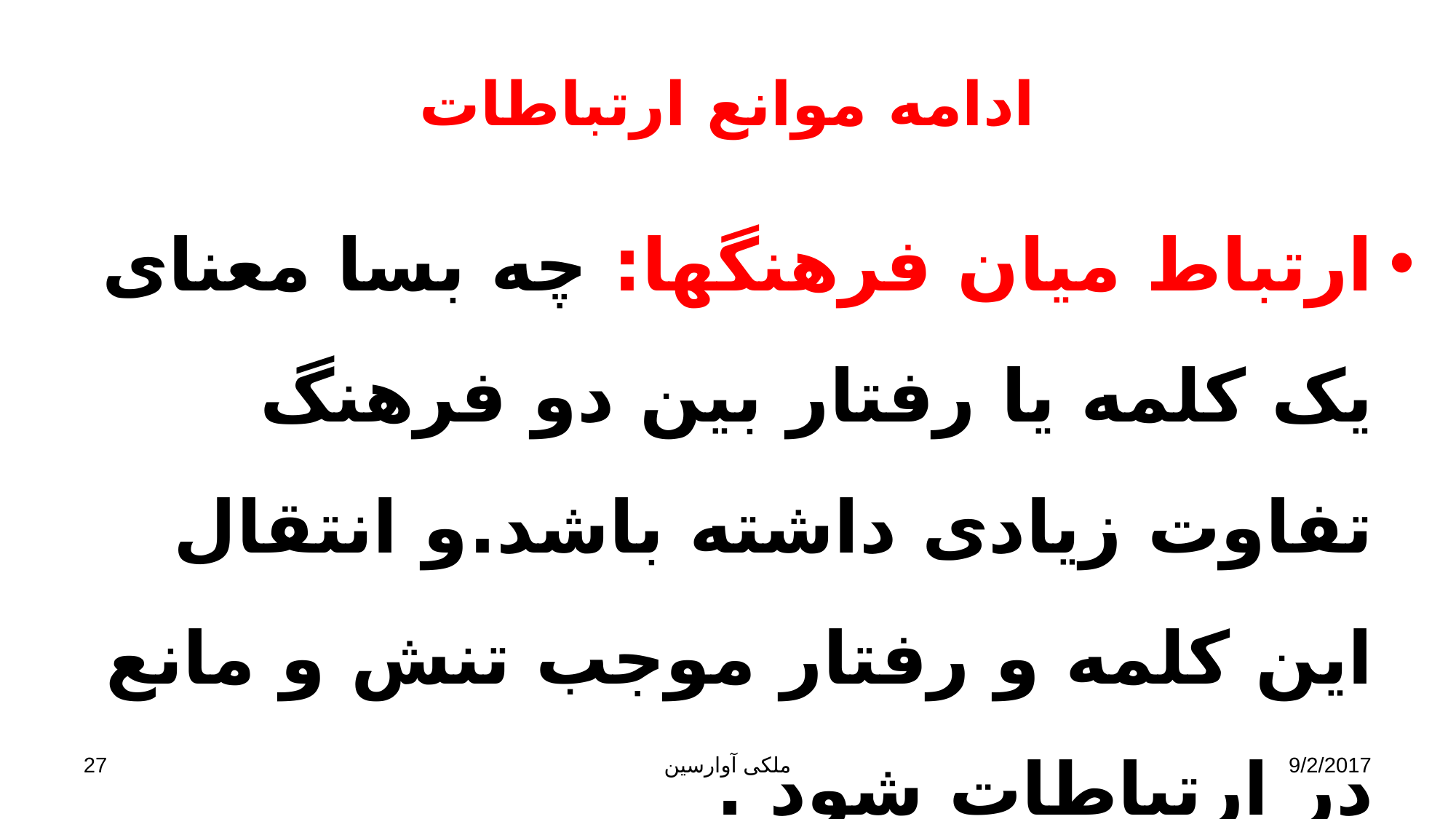

# ادامه موانع ارتباطات
ارتباط ميان فرھنگھا: چه بسا معنای يک کلمه يا رفتار بين دو فرھنگ تفاوت زيادی داشته باشد.و انتقال اين کلمه و رفتار موجب تنش و مانع در ارتباطات شود .
شنوندگان ضعيف: برقراری ارتباط اختصاص به شنيدن دارد وبسياری از اشخاص شنوندگان ضعيفی ھستند و آن مربوط به فلسفه ھای تصميم گيری است .
27
ملکی آوارسین
9/2/2017